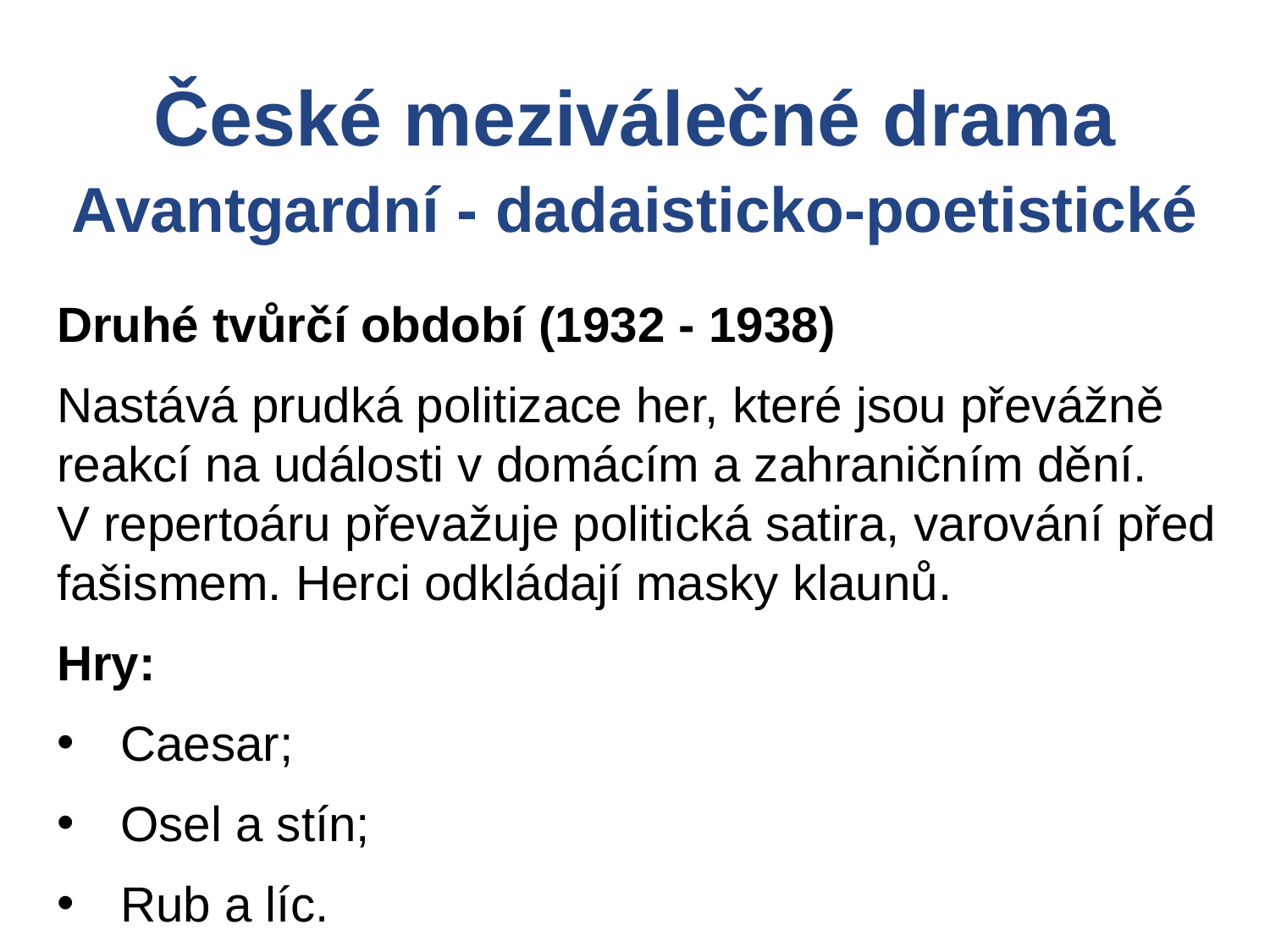

České meziválečné drama
Avantgardní - dadaisticko-poetistické
Druhé tvůrčí období (1932 - 1938)
Nastává prudká politizace her, které jsou převážně reakcí na události v domácím a zahraničním dění.
V repertoáru převažuje politická satira, varování před fašismem. Herci odkládají masky klaunů.
Hry:
Caesar;
Osel a stín;
Rub a líc.